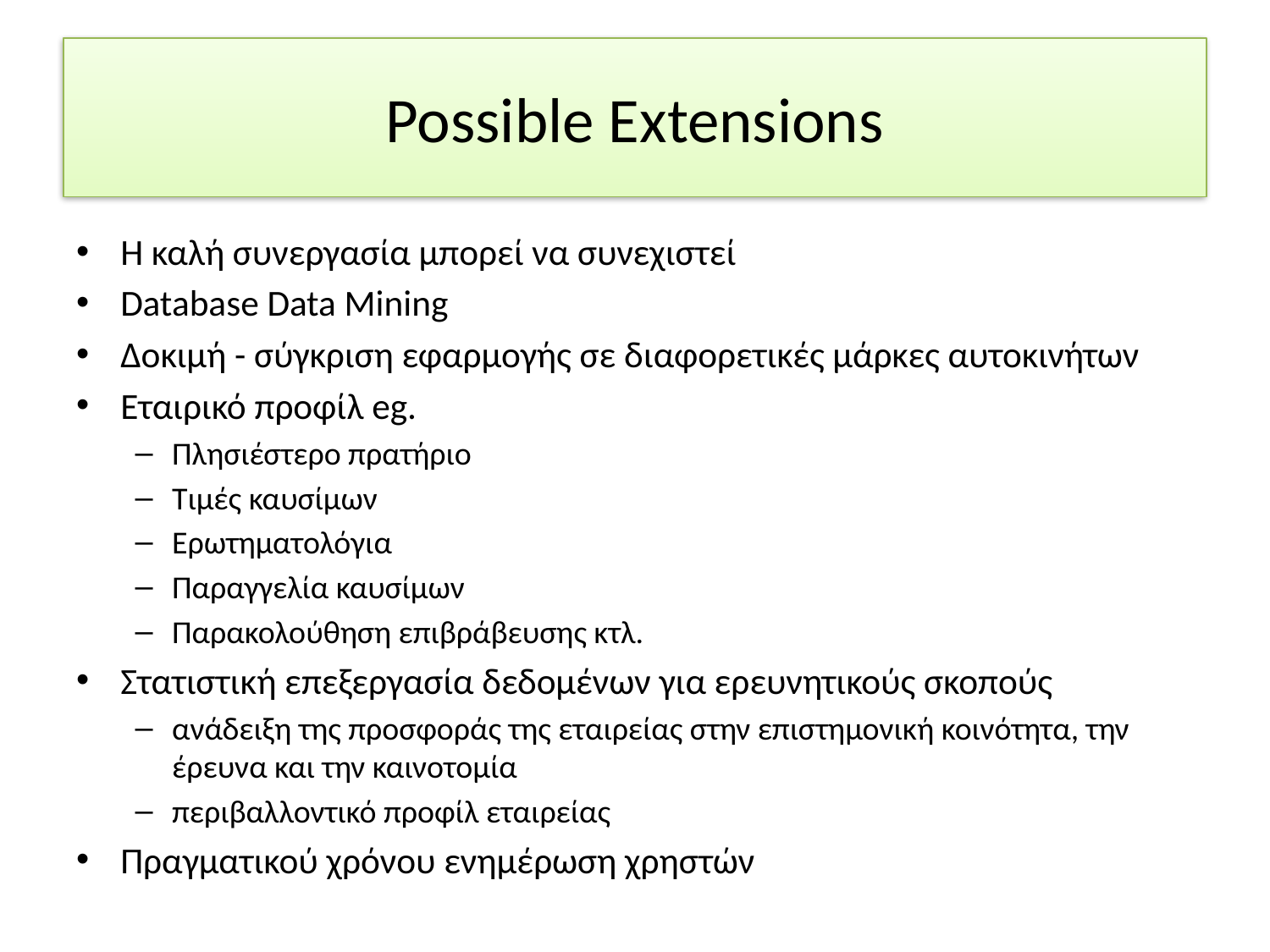

# Possible Extensions
Η καλή συνεργασία μπορεί να συνεχιστεί
Database Data Mining
Δοκιμή - σύγκριση εφαρμογής σε διαφορετικές μάρκες αυτοκινήτων
Εταιρικό προφίλ eg.
Πλησιέστερο πρατήριο
Τιμές καυσίμων
Ερωτηματολόγια
Παραγγελία καυσίμων
Παρακολούθηση επιβράβευσης κτλ.
Στατιστική επεξεργασία δεδομένων για ερευνητικούς σκοπούς
ανάδειξη της προσφοράς της εταιρείας στην επιστημονική κοινότητα, την έρευνα και την καινοτομία
περιβαλλοντικό προφίλ εταιρείας
Πραγματικού χρόνου ενημέρωση χρηστών